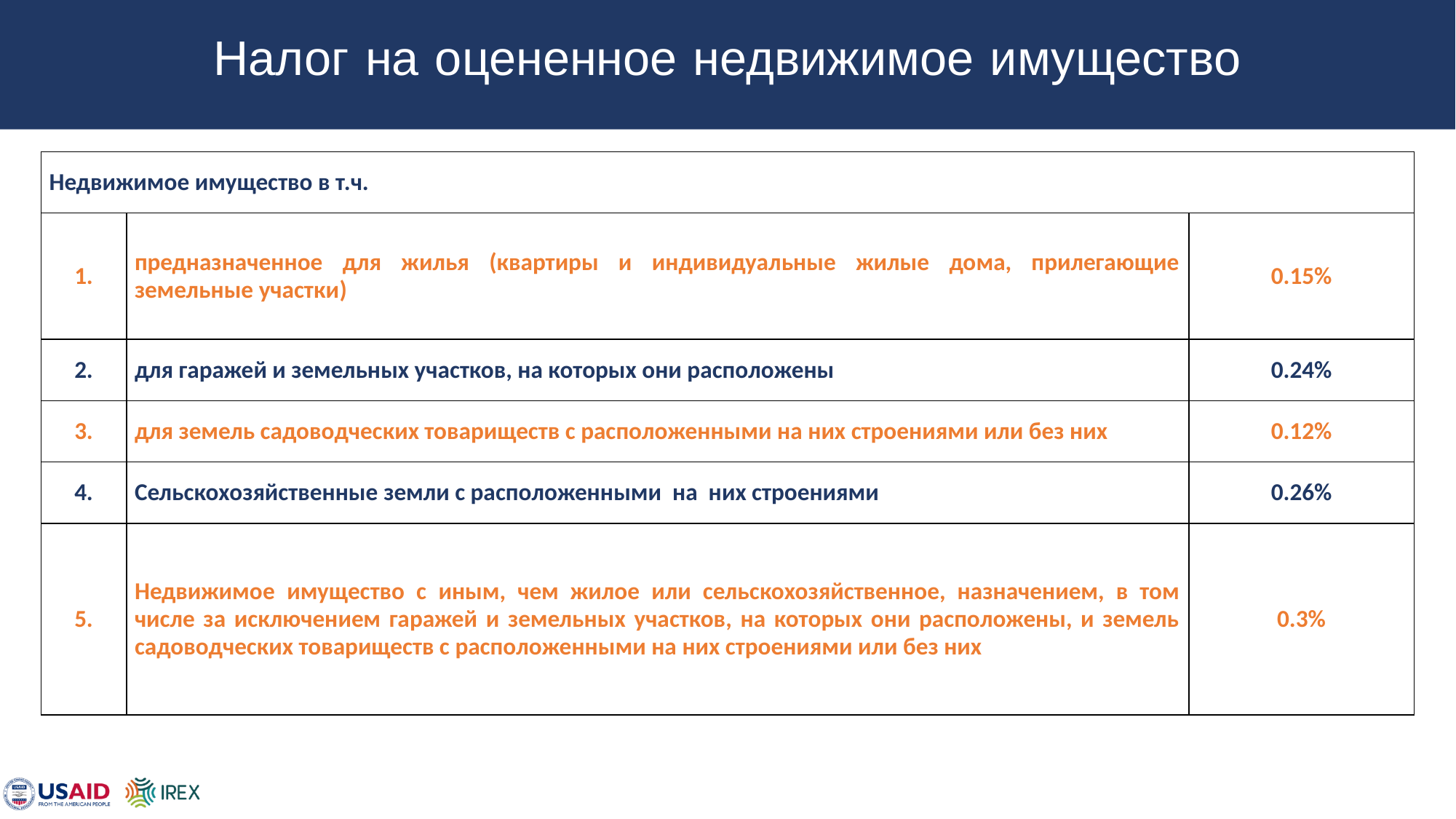

# Налог на оцененное недвижимое имущество
| Недвижимое имущество в т.ч. | Bunurile imobiliare, inclusiv: |  |
| --- | --- | --- |
| 1. | предназначенное для жилья (квартиры и индивидуальные жилые дома, прилегающие земельные участки) | 0.15% |
| 2. | для гаражей и земельных участков, на которых они расположены | 0.24% |
| 3. | для земель садоводческих товариществ с расположенными на них строениями или без них | 0.12% |
| 4. | Сельскохозяйственные земли с расположенными на них строениями | 0.26% |
| 5. | Недвижимое имущество с иным, чем жилое или сельскохозяйственное, назначением, в том числе за исключением гаражей и земельных участков, на которых они расположены, и земель садоводческих товариществ с расположенными на них строениями или без них | 0.3% |